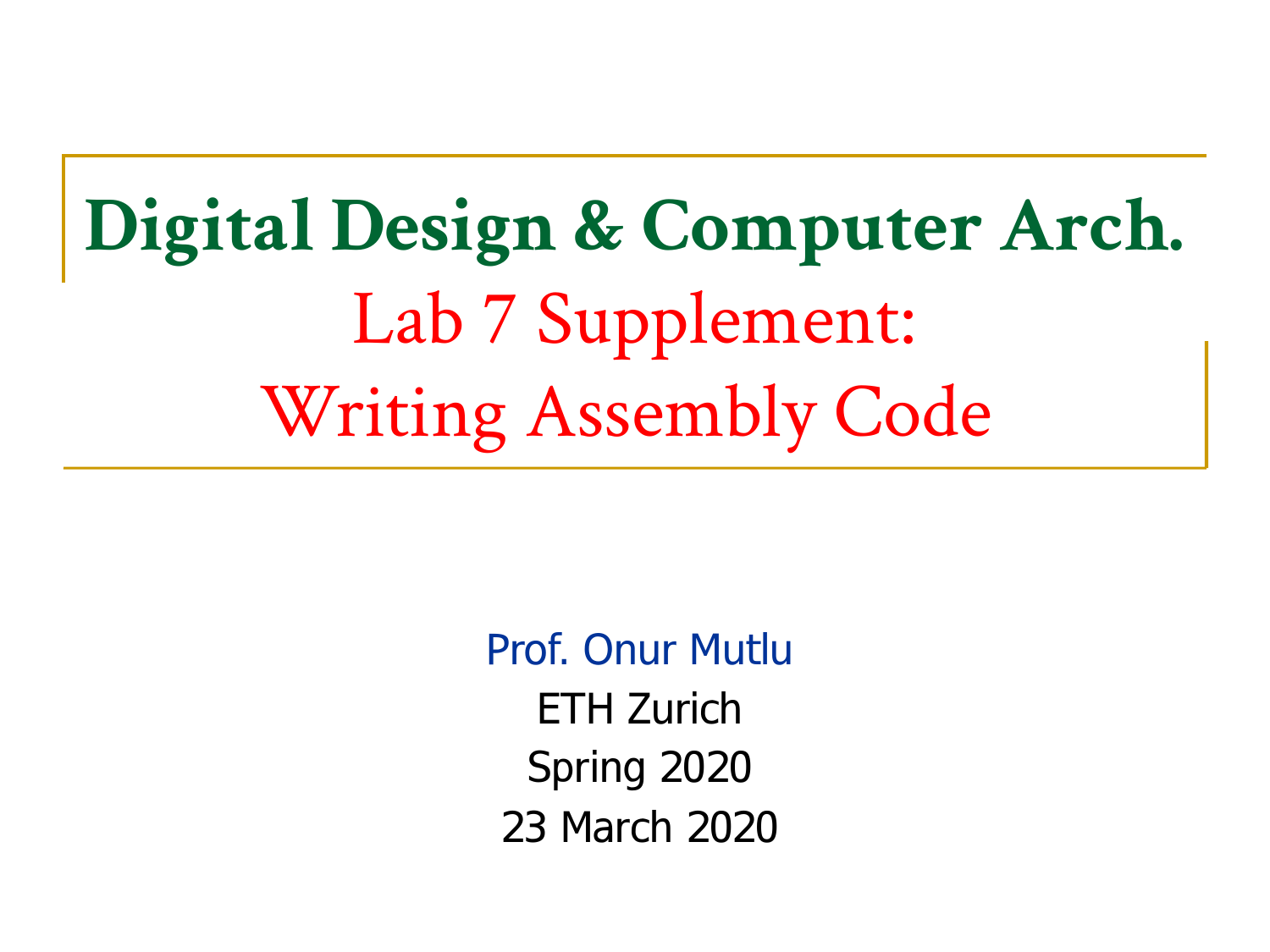

# Digital Design & Computer Arch. Lab 7 Supplement: Writing Assembly Code

Prof. Onur Mutlu
ETH Zurich
Spring 2020
23 March 2020